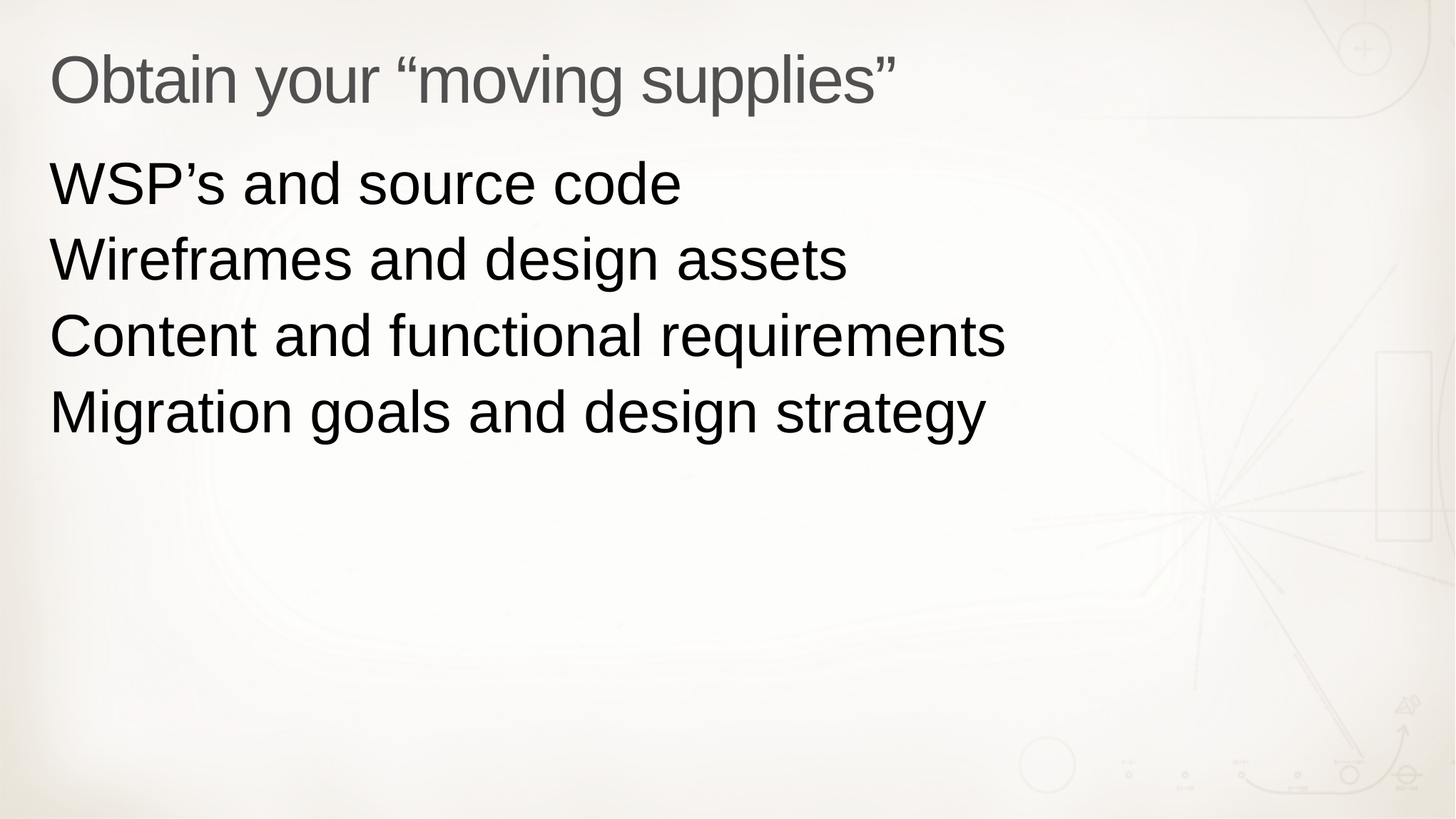

# Obtain your “moving supplies”
WSP’s and source code
Wireframes and design assets
Content and functional requirements
Migration goals and design strategy